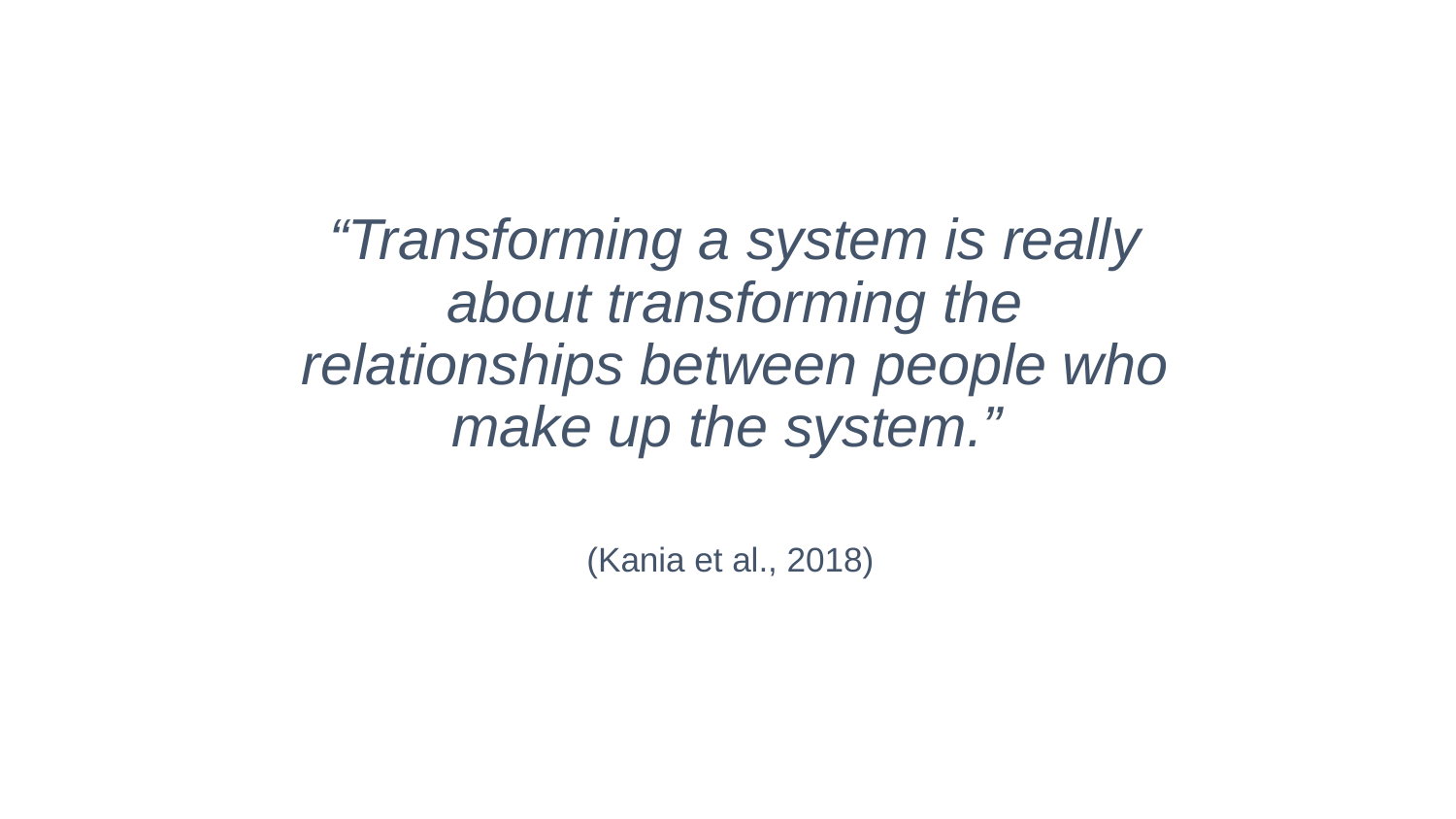

“Transforming a system is really about transforming the relationships between people who make up the system.”

(Kania et al., 2018)